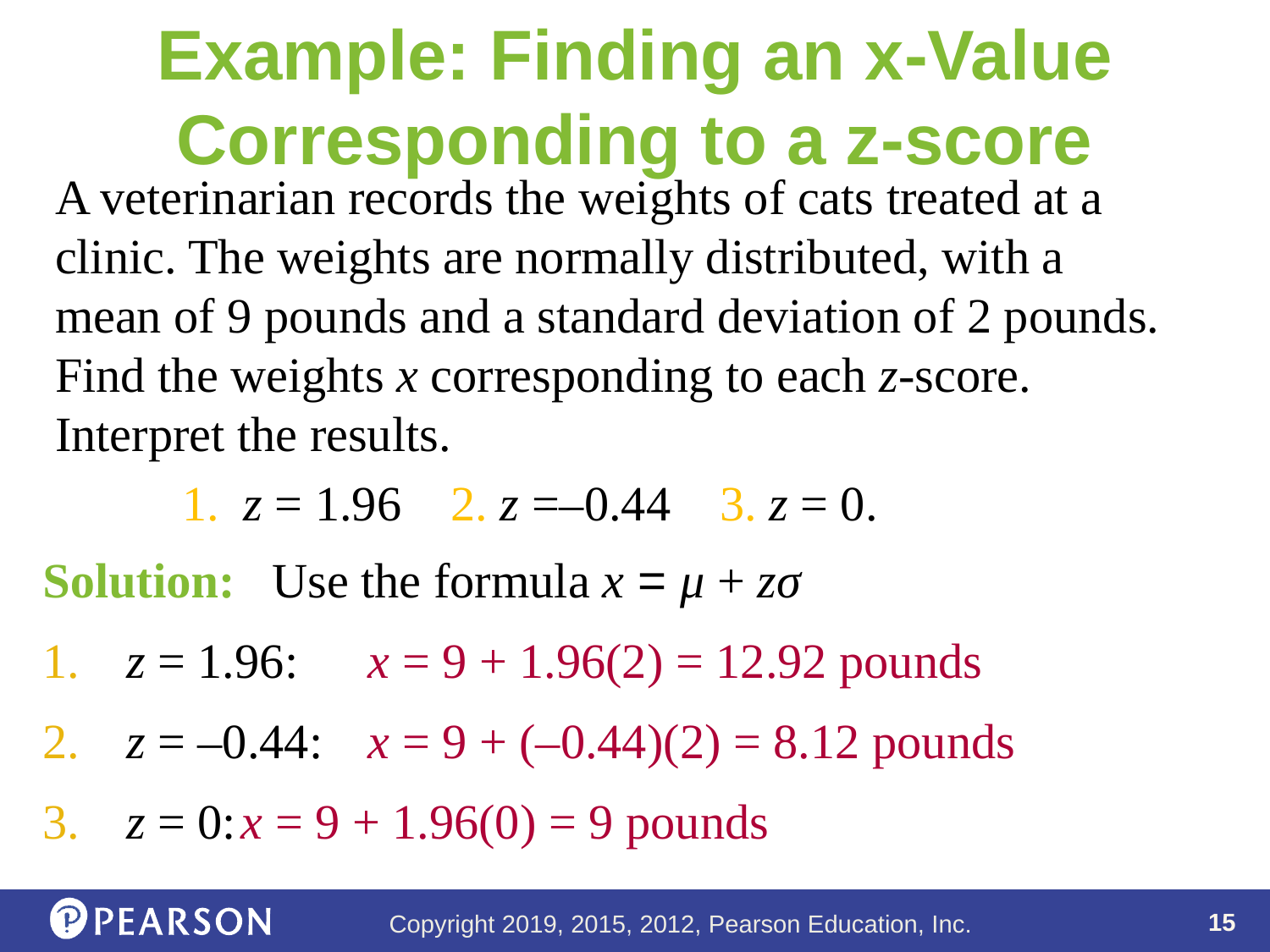

# Example: Finding an x-Value Corresponding to a z-score
A veterinarian records the weights of cats treated at a clinic. The weights are normally distributed, with a mean of 9 pounds and a standard deviation of 2 pounds. Find the weights x corresponding to each z-score.  Interpret the results.
	1.  z = 1.96    2. z =–0.44    3. z = 0.
Solution:   Use the formula x = μ + zσ
 z = 1.96:	x = 9 + 1.96(2) = 12.92 pounds
 z = –0.44:	x = 9 + (–0.44)(2) = 8.12 pounds
 z = 0:	x = 9 + 1.96(0) = 9 pounds